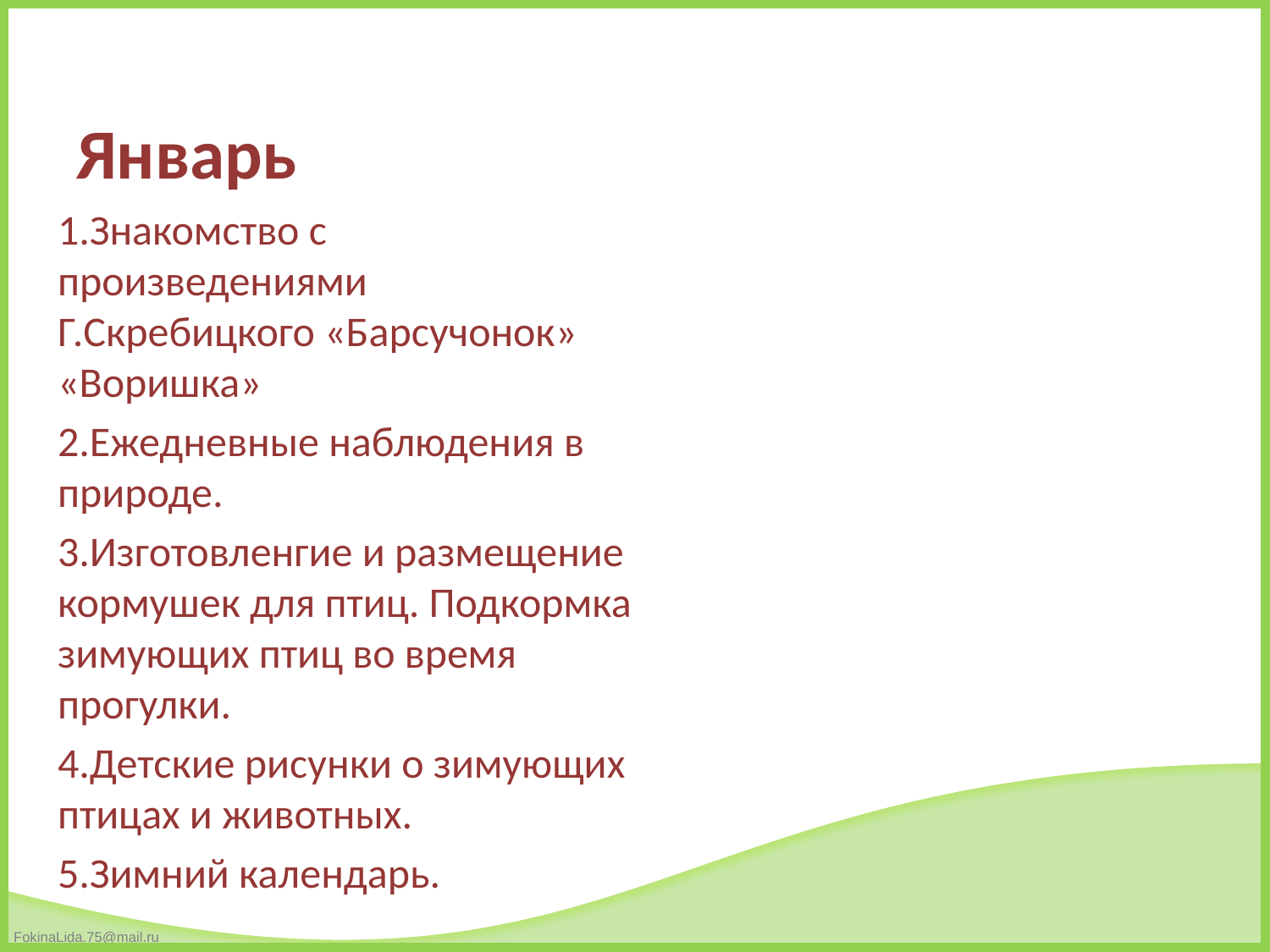

# Январь

1.Знакомство с произведениями Г.Скребицкого «Барсучонок» «Воришка»
2.Ежедневные наблюдения в природе.
3.Изготовленгие и размещение кормушек для птиц. Подкормка зимующих птиц во время прогулки.
4.Детские рисунки о зимующих птицах и животных.
5.Зимний календарь.